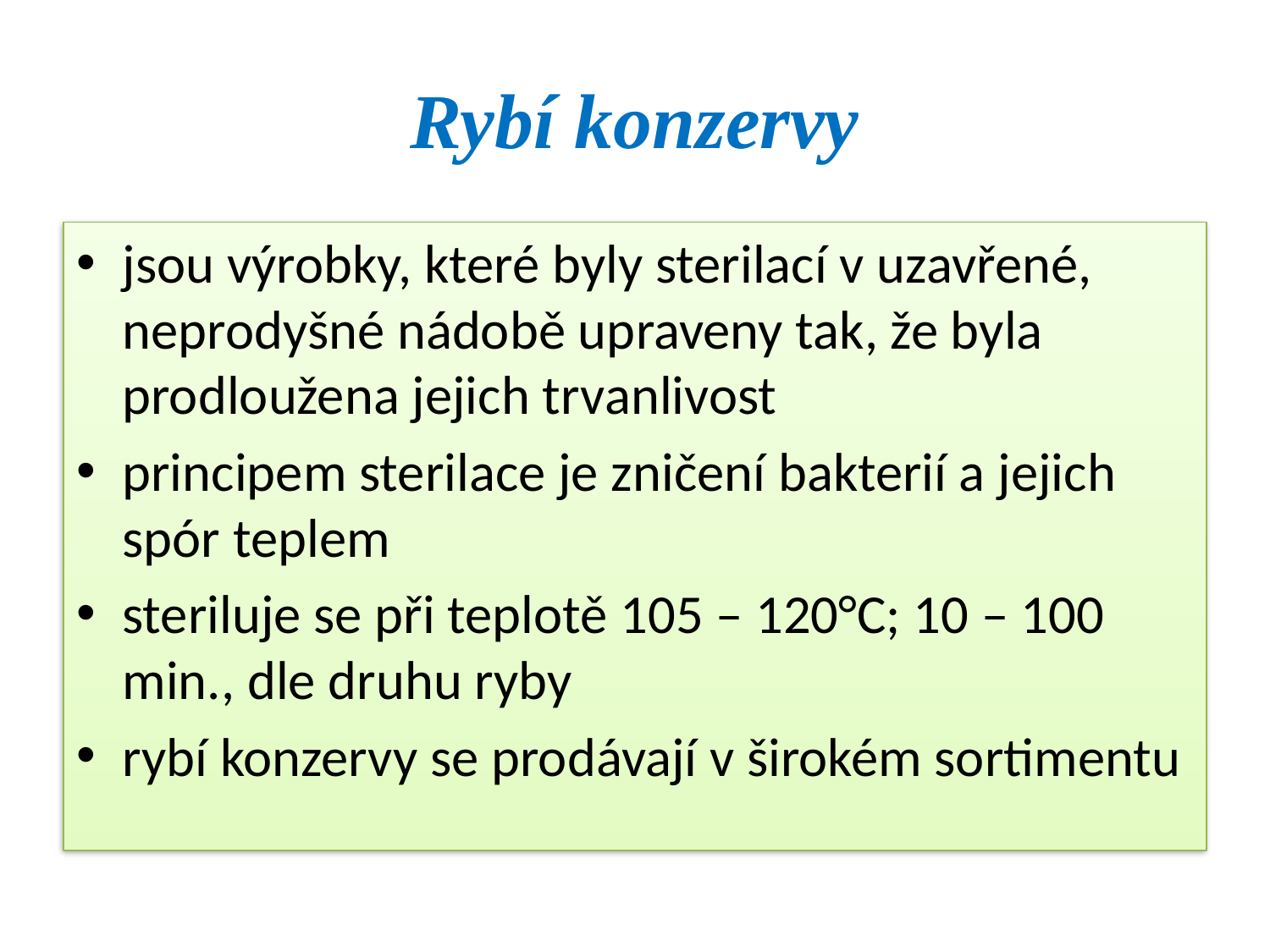

# Rybí konzervy
jsou výrobky, které byly sterilací v uzavřené, neprodyšné nádobě upraveny tak, že byla prodloužena jejich trvanlivost
principem sterilace je zničení bakterií a jejich spór teplem
steriluje se při teplotě 105 – 120°C; 10 – 100 min., dle druhu ryby
rybí konzervy se prodávají v širokém sortimentu